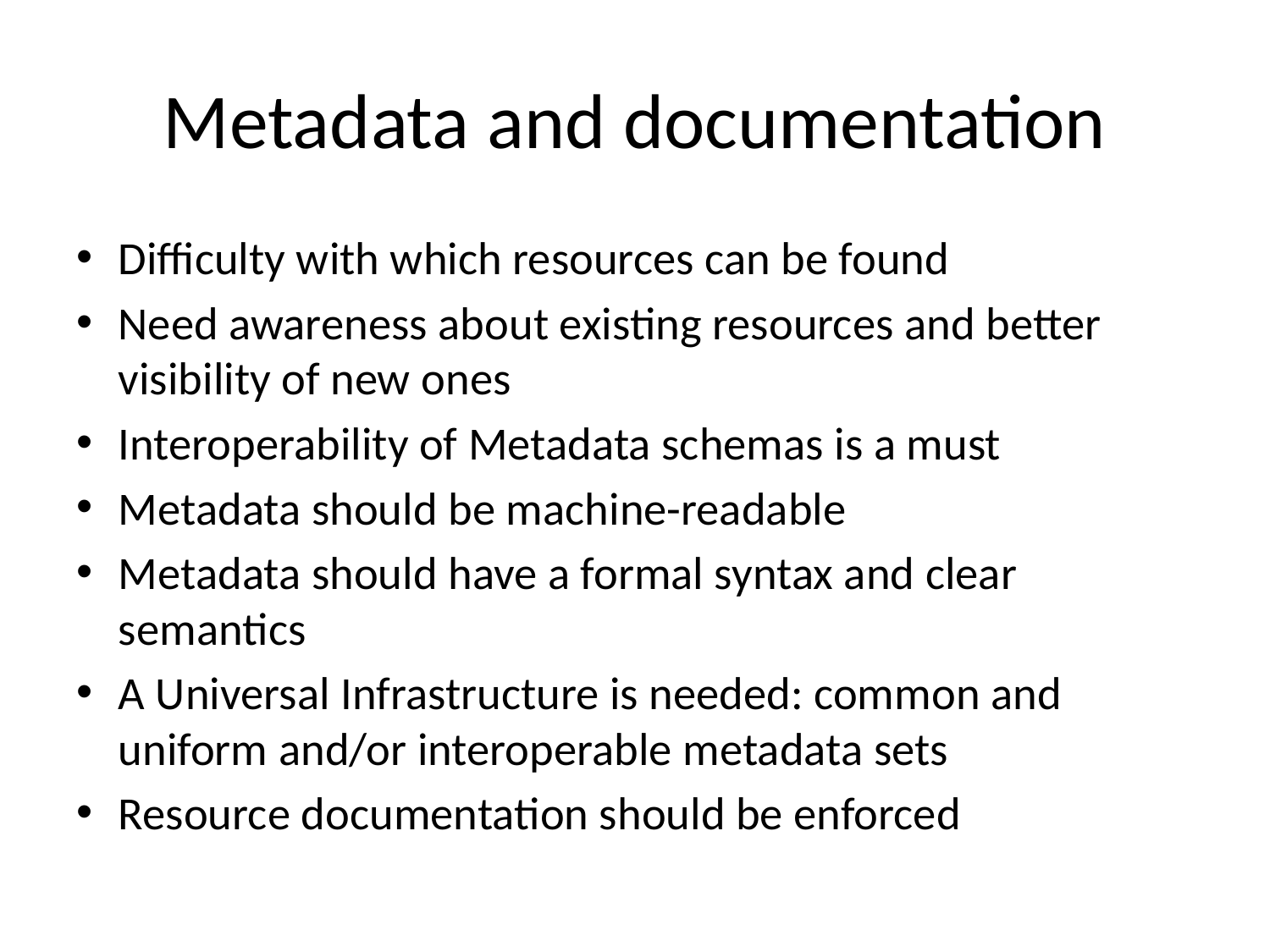

# Metadata and documentation
Difficulty with which resources can be found
Need awareness about existing resources and better visibility of new ones
Interoperability of Metadata schemas is a must
Metadata should be machine-readable
Metadata should have a formal syntax and clear semantics
A Universal Infrastructure is needed: common and uniform and/or interoperable metadata sets
Resource documentation should be enforced